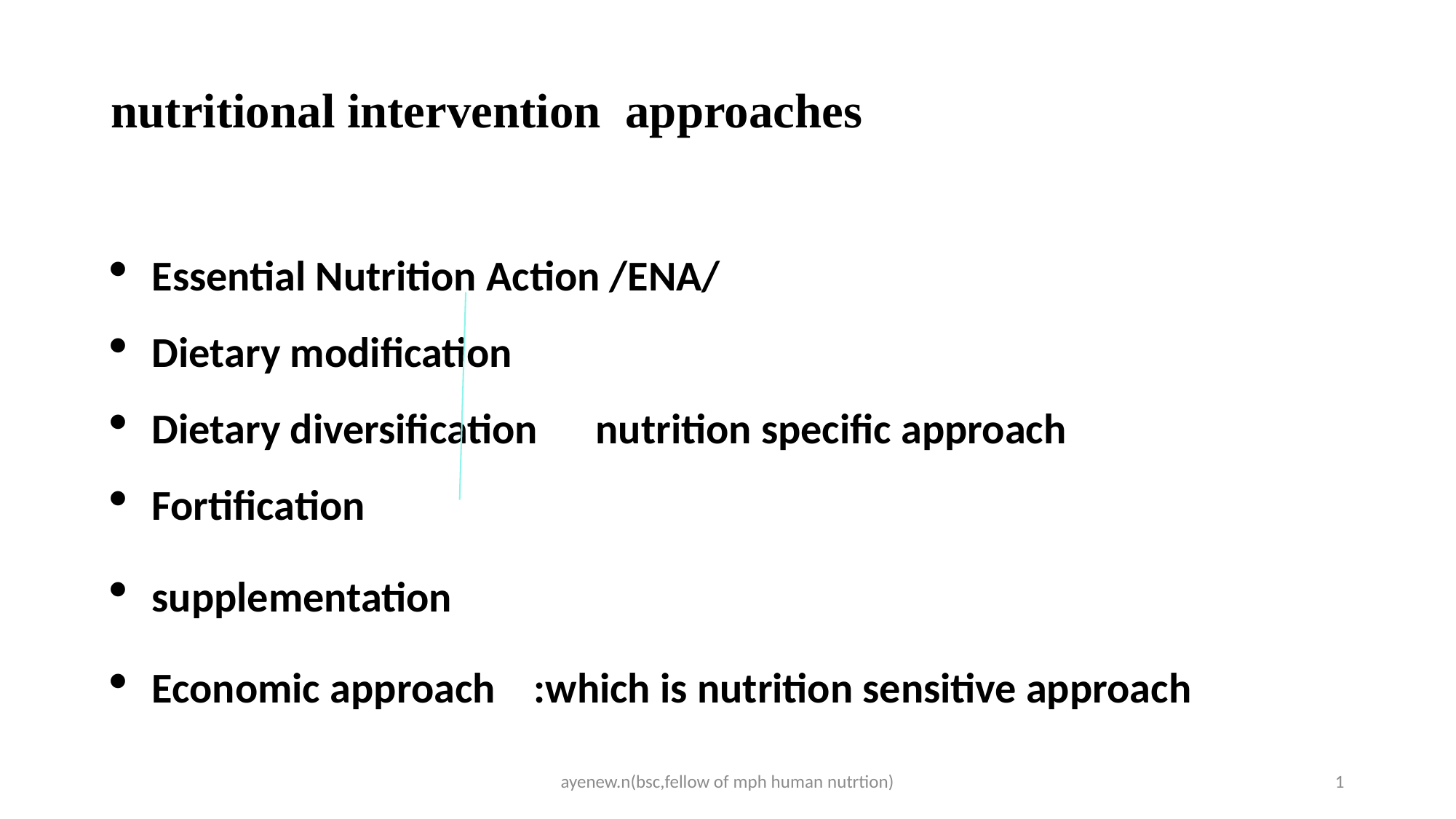

# nutritional intervention  approaches
Essential Nutrition Action /ENA/
Dietary modification
Dietary diversification      nutrition specific approach
Fortification
supplementation
Economic approach    :which is nutrition sensitive approach

ayenew.n(bsc,fellow of mph human nutrtion)
1